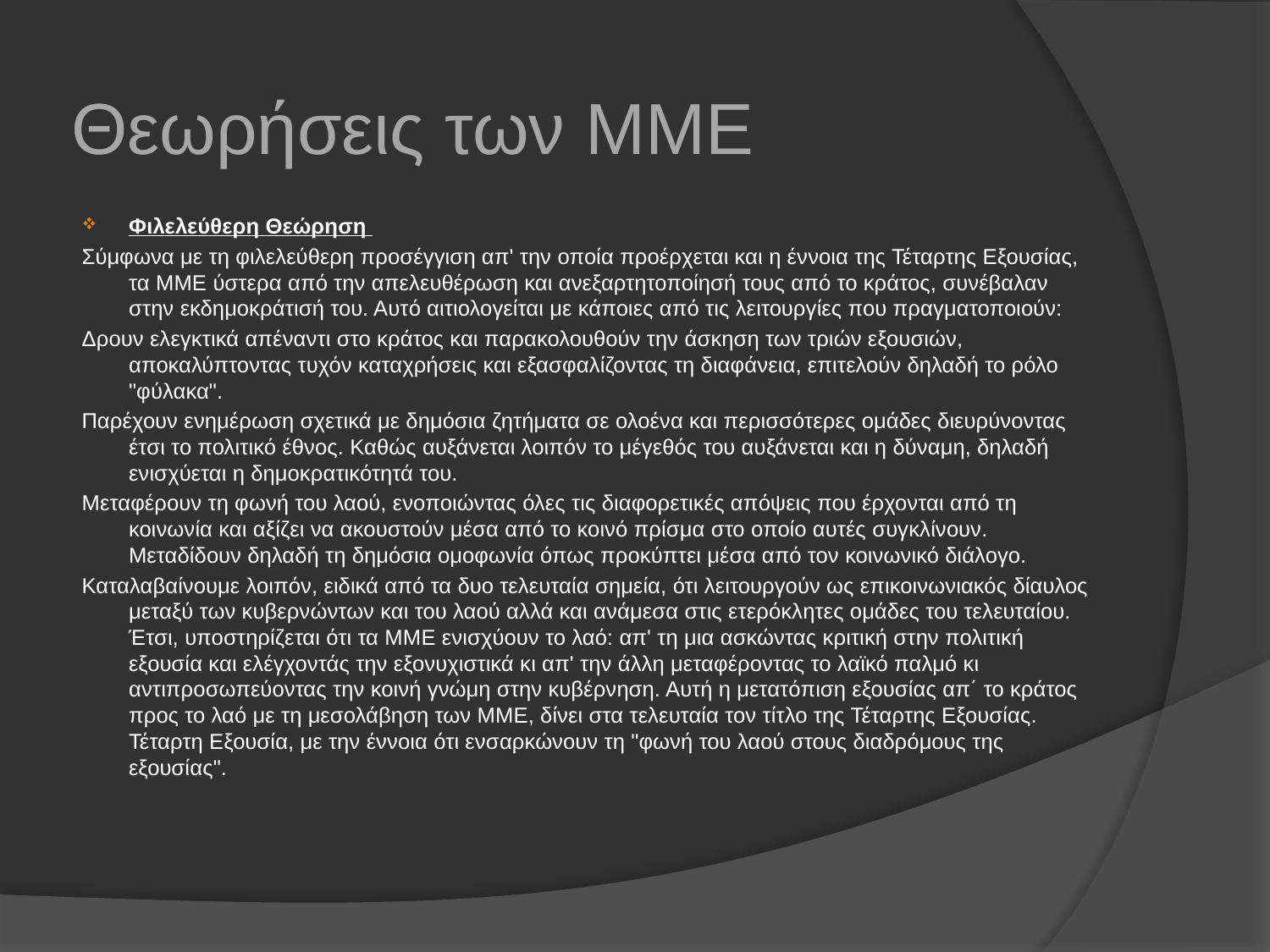

# Θεωρήσεις των ΜΜΕ
Φιλελεύθερη Θεώρηση
Σύμφωνα με τη φιλελεύθερη προσέγγιση απ' την οποία προέρχεται και η έννοια της Τέταρτης Εξουσίας, τα ΜΜΕ ύστερα από την απελευθέρωση και ανεξαρτητοποίησή τους από το κράτος, συνέβαλαν στην εκδημοκράτισή του. Αυτό αιτιολογείται με κάποιες από τις λειτουργίες που πραγματοποιούν:
Δρουν ελεγκτικά απέναντι στο κράτος και παρακολουθούν την άσκηση των τριών εξουσιών, αποκαλύπτοντας τυχόν καταχρήσεις και εξασφαλίζοντας τη διαφάνεια, επιτελούν δηλαδή το ρόλο "φύλακα".
Παρέχουν ενημέρωση σχετικά με δημόσια ζητήματα σε ολοένα και περισσότερες ομάδες διευρύνοντας έτσι το πολιτικό έθνος. Καθώς αυξάνεται λοιπόν το μέγεθός του αυξάνεται και η δύναμη, δηλαδή ενισχύεται η δημοκρατικότητά του.
Μεταφέρουν τη φωνή του λαού, ενοποιώντας όλες τις διαφορετικές απόψεις που έρχονται από τη κοινωνία και αξίζει να ακουστούν μέσα από το κοινό πρίσμα στο οποίο αυτές συγκλίνουν. Μεταδίδουν δηλαδή τη δημόσια ομοφωνία όπως προκύπτει μέσα από τον κοινωνικό διάλογο.
Καταλαβαίνουμε λοιπόν, ειδικά από τα δυο τελευταία σημεία, ότι λειτουργούν ως επικοινωνιακός δίαυλος μεταξύ των κυβερνώντων και του λαού αλλά και ανάμεσα στις ετερόκλητες ομάδες του τελευταίου. Έτσι, υποστηρίζεται ότι τα ΜΜΕ ενισχύουν το λαό: απ' τη μια ασκώντας κριτική στην πολιτική εξουσία και ελέγχοντάς την εξονυχιστικά κι απ' την άλλη μεταφέροντας το λαϊκό παλμό κι αντιπροσωπεύοντας την κοινή γνώμη στην κυβέρνηση. Αυτή η μετατόπιση εξουσίας απ΄ το κράτος προς το λαό με τη μεσολάβηση των ΜΜΕ, δίνει στα τελευταία τον τίτλο της Τέταρτης Εξουσίας. Τέταρτη Εξουσία, με την έννοια ότι ενσαρκώνουν τη "φωνή του λαού στους διαδρόμους της εξουσίας".